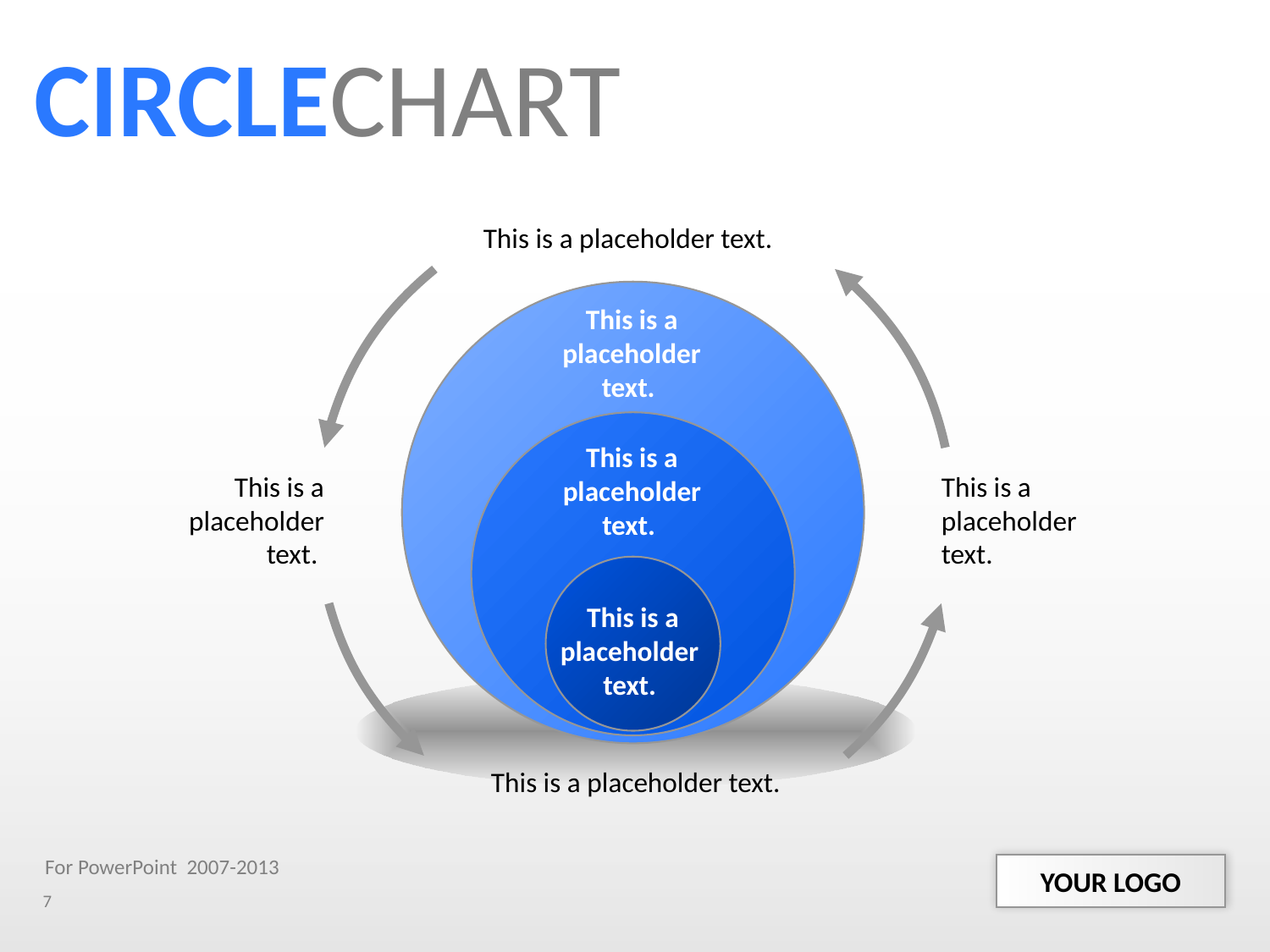

CIRCLECHART
This is a placeholder text.
This is a placeholder text.
This is a placeholder text.
This is a placeholder text.

This is a placeholder text.
This is a placeholder text.
This is a placeholder
text.

For PowerPoint  2007-2013